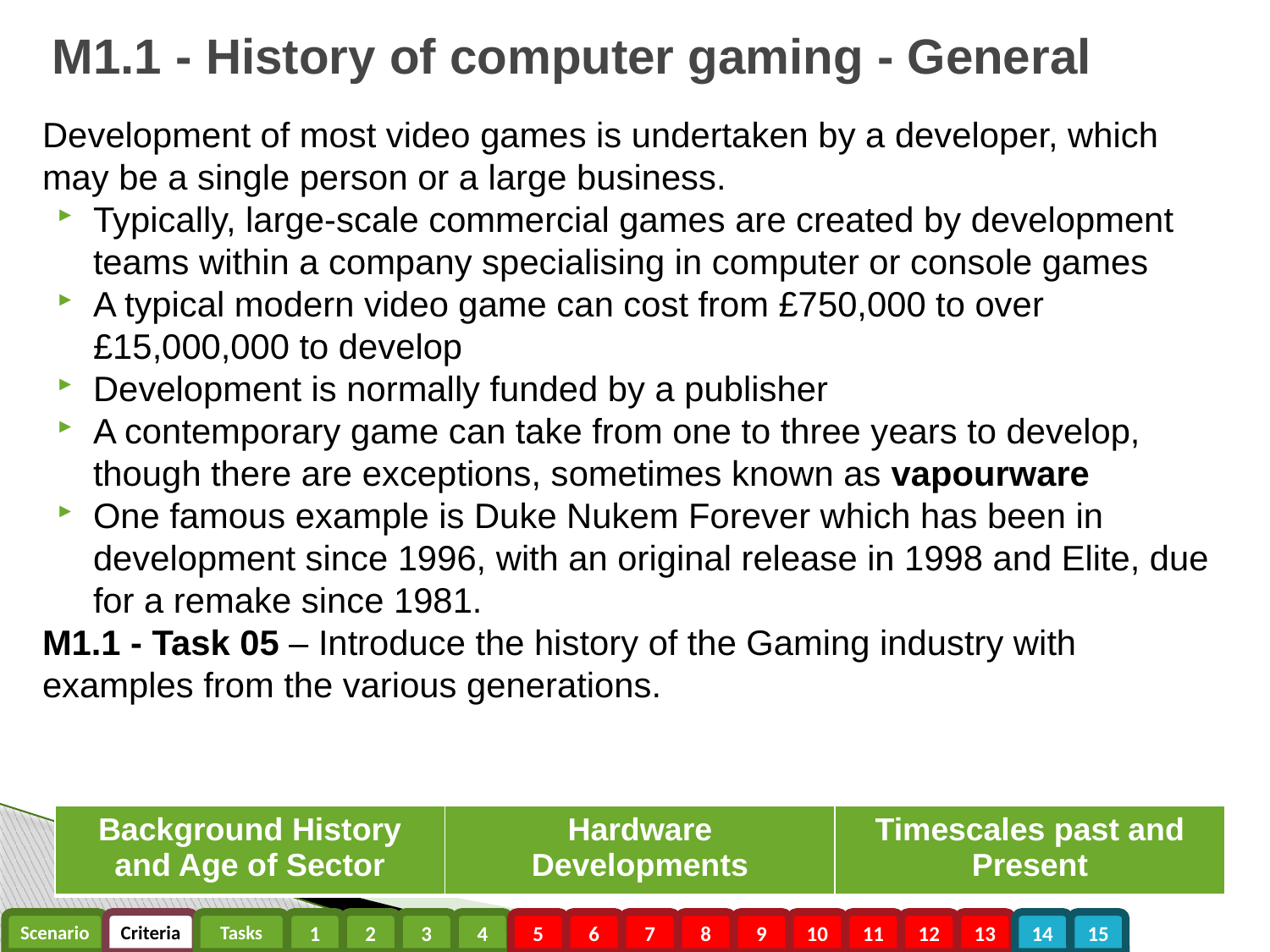

# M1.1 - History of computer gaming - General
Development of most video games is undertaken by a developer, which may be a single person or a large business.
Typically, large-scale commercial games are created by development teams within a company specialising in computer or console games
A typical modern video game can cost from £750,000 to over £15,000,000 to develop
Development is normally funded by a publisher
A contemporary game can take from one to three years to develop, though there are exceptions, sometimes known as vapourware
One famous example is Duke Nukem Forever which has been in development since 1996, with an original release in 1998 and Elite, due for a remake since 1981.
M1.1 - Task 05 – Introduce the history of the Gaming industry with examples from the various generations.
| Background History and Age of Sector | Hardware Developments | Timescales past and Present |
| --- | --- | --- |